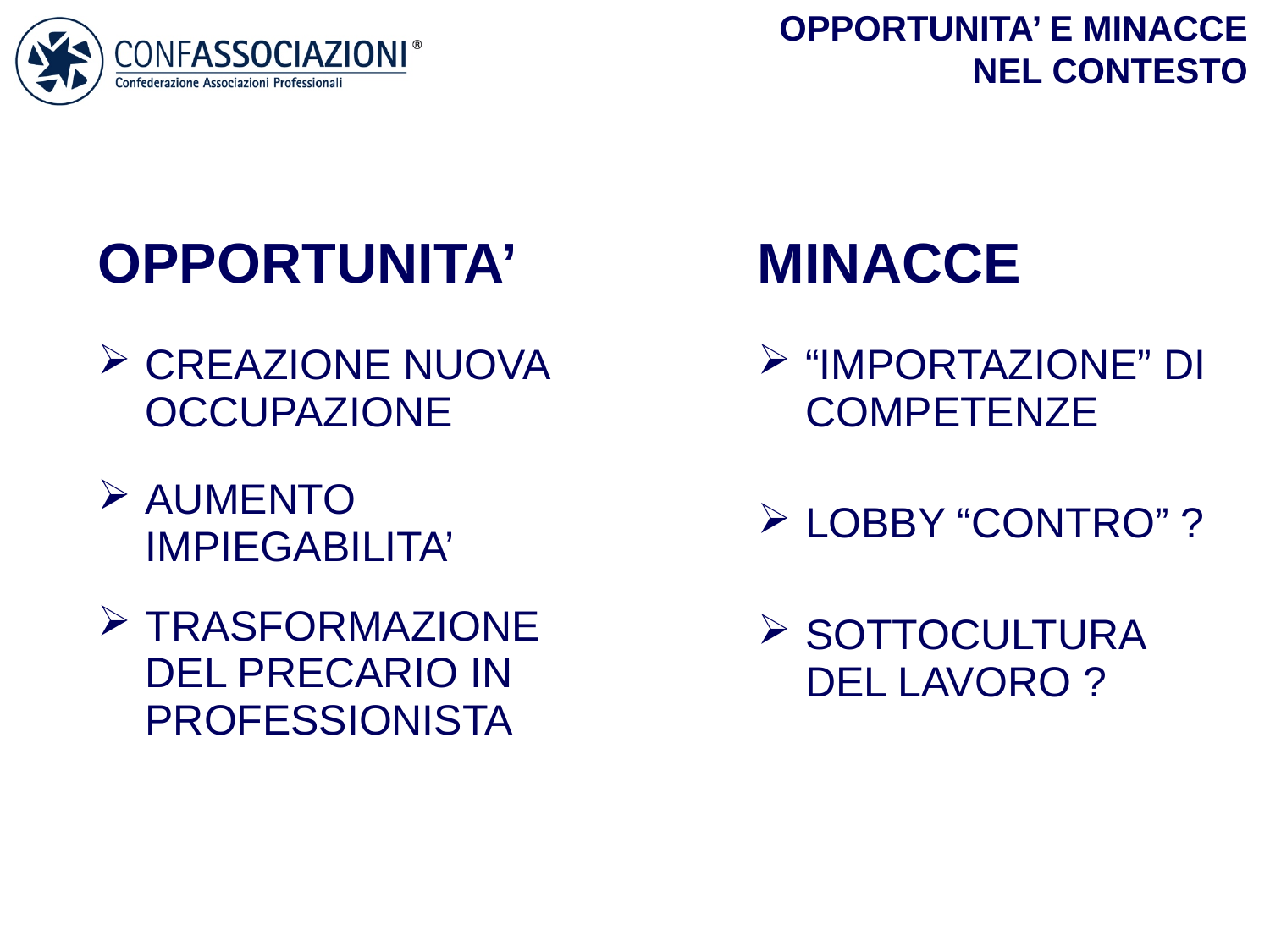

OPPORTUNITA’ E MINACCE
NEL CONTESTO
| OPPORTUNITA’ |
| --- |
| CREAZIONE NUOVA OCCUPAZIONE |
| AUMENTO IMPIEGABILITA’ |
| TRASFORMAZIONE DEL PRECARIO IN PROFESSIONISTA |
| MINACCE |
| --- |
| “IMPORTAZIONE” DI COMPETENZE |
| LOBBY “CONTRO” ? |
| SOTTOCULTURA DEL LAVORO ? |